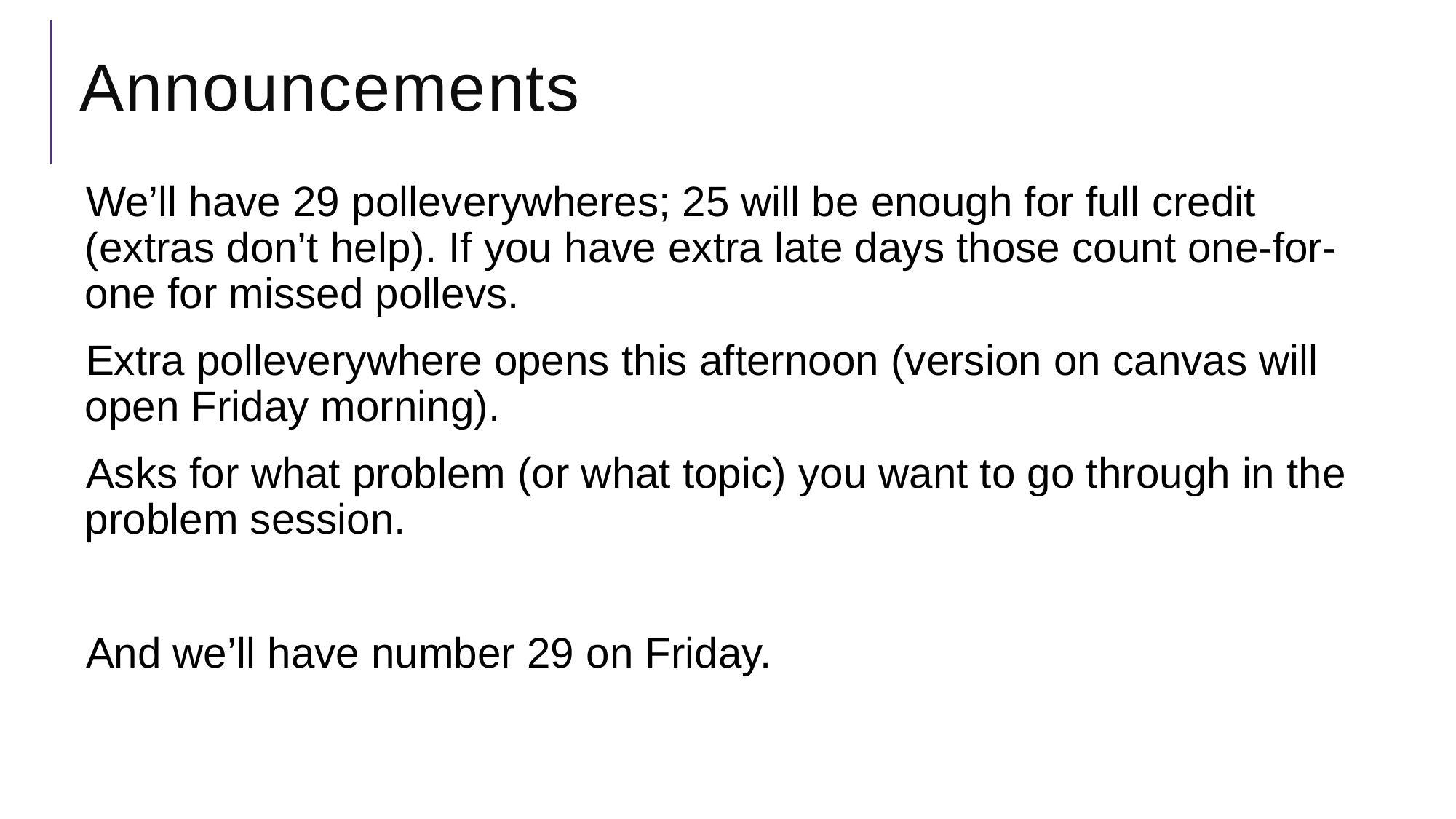

# Announcements
We’ll have 29 polleverywheres; 25 will be enough for full credit (extras don’t help). If you have extra late days those count one-for-one for missed pollevs.
Extra polleverywhere opens this afternoon (version on canvas will open Friday morning).
Asks for what problem (or what topic) you want to go through in the problem session.

And we’ll have number 29 on Friday.